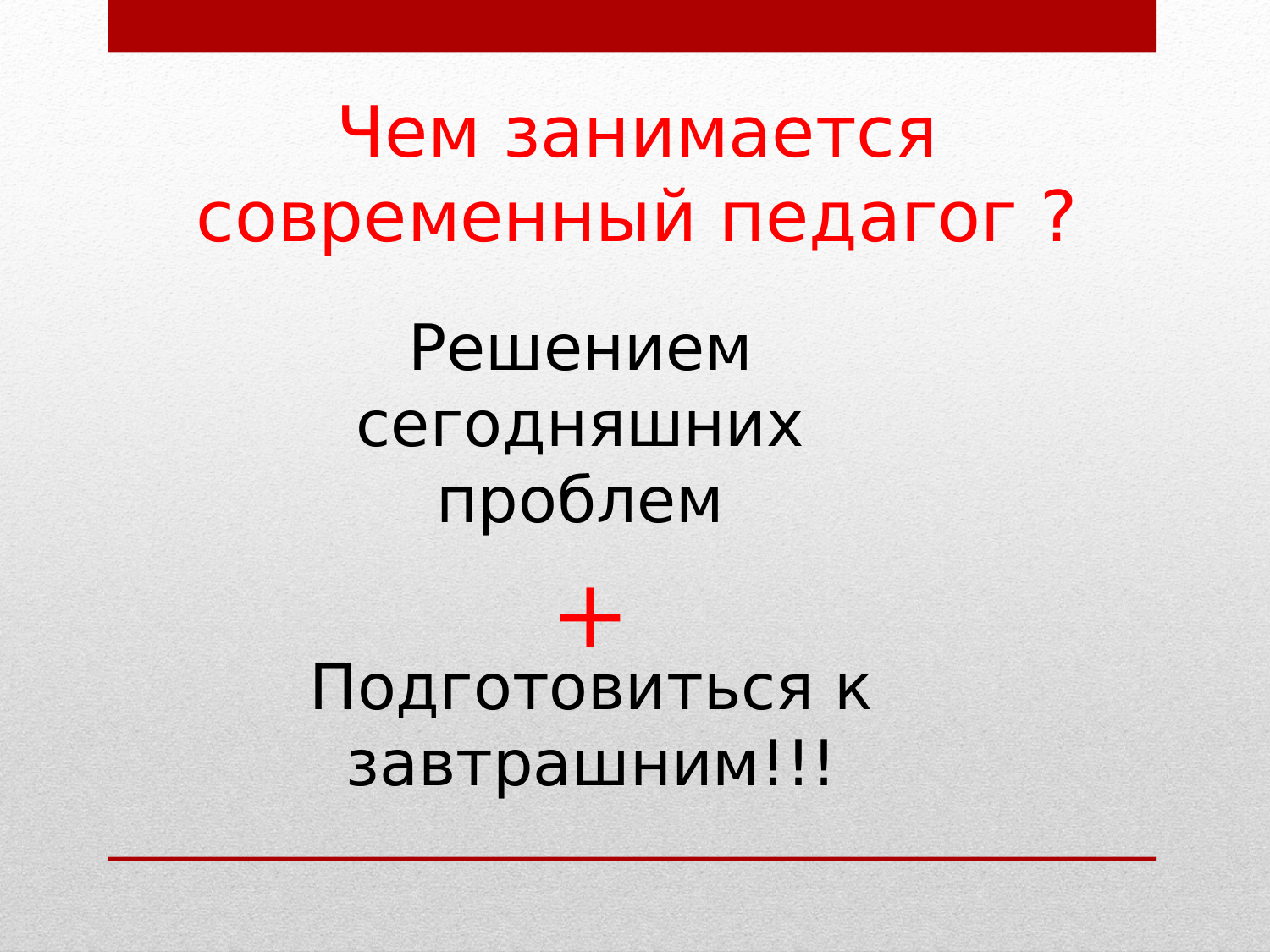

Чем занимается современный педагог ?
Решением сегодняшних проблем
+
Подготовиться к завтрашним!!!